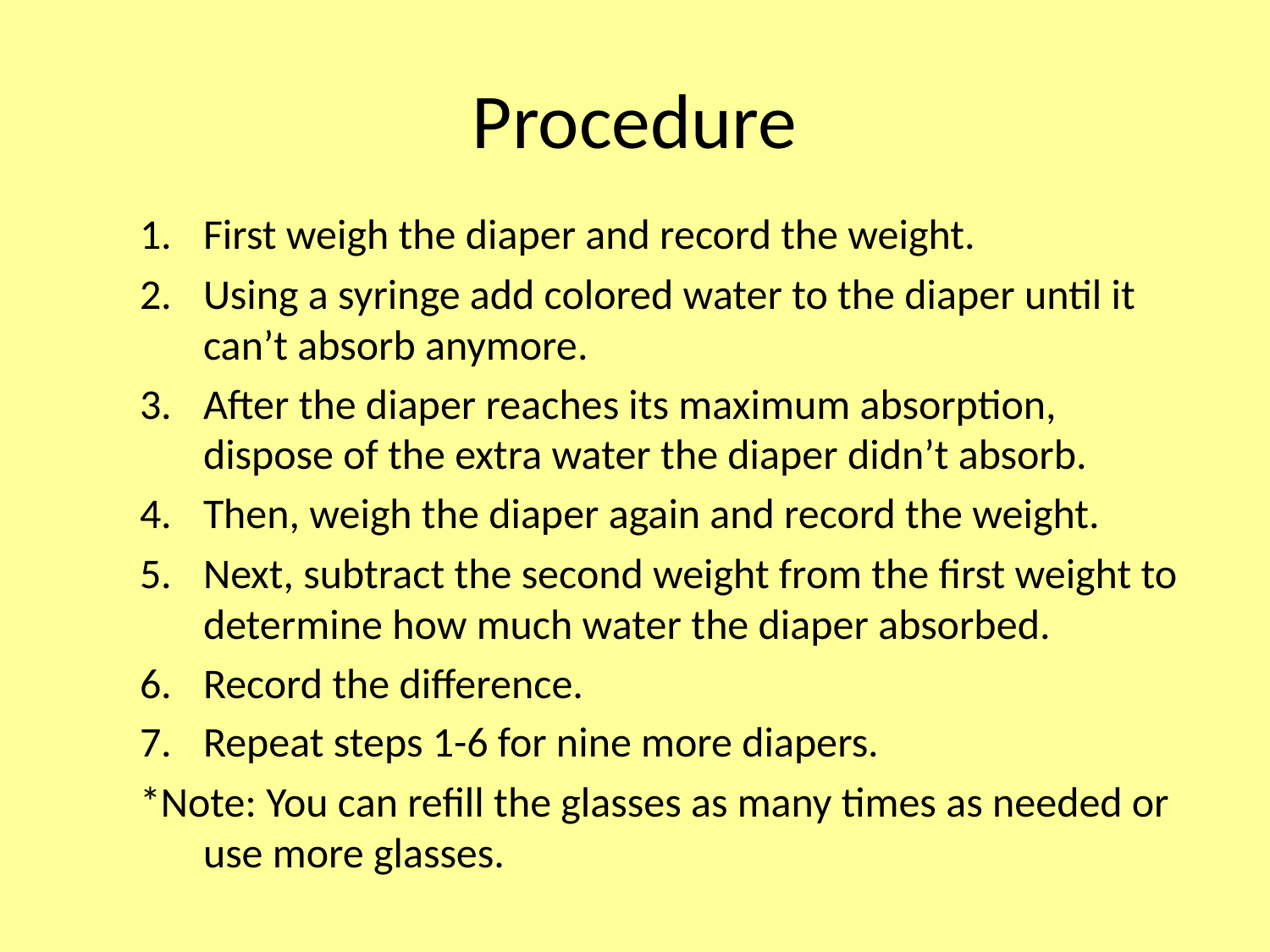

# Procedure
First weigh the diaper and record the weight.
Using a syringe add colored water to the diaper until it can’t absorb anymore.
After the diaper reaches its maximum absorption, dispose of the extra water the diaper didn’t absorb.
Then, weigh the diaper again and record the weight.
Next, subtract the second weight from the first weight to determine how much water the diaper absorbed.
Record the difference.
Repeat steps 1-6 for nine more diapers.
*Note: You can refill the glasses as many times as needed or use more glasses.